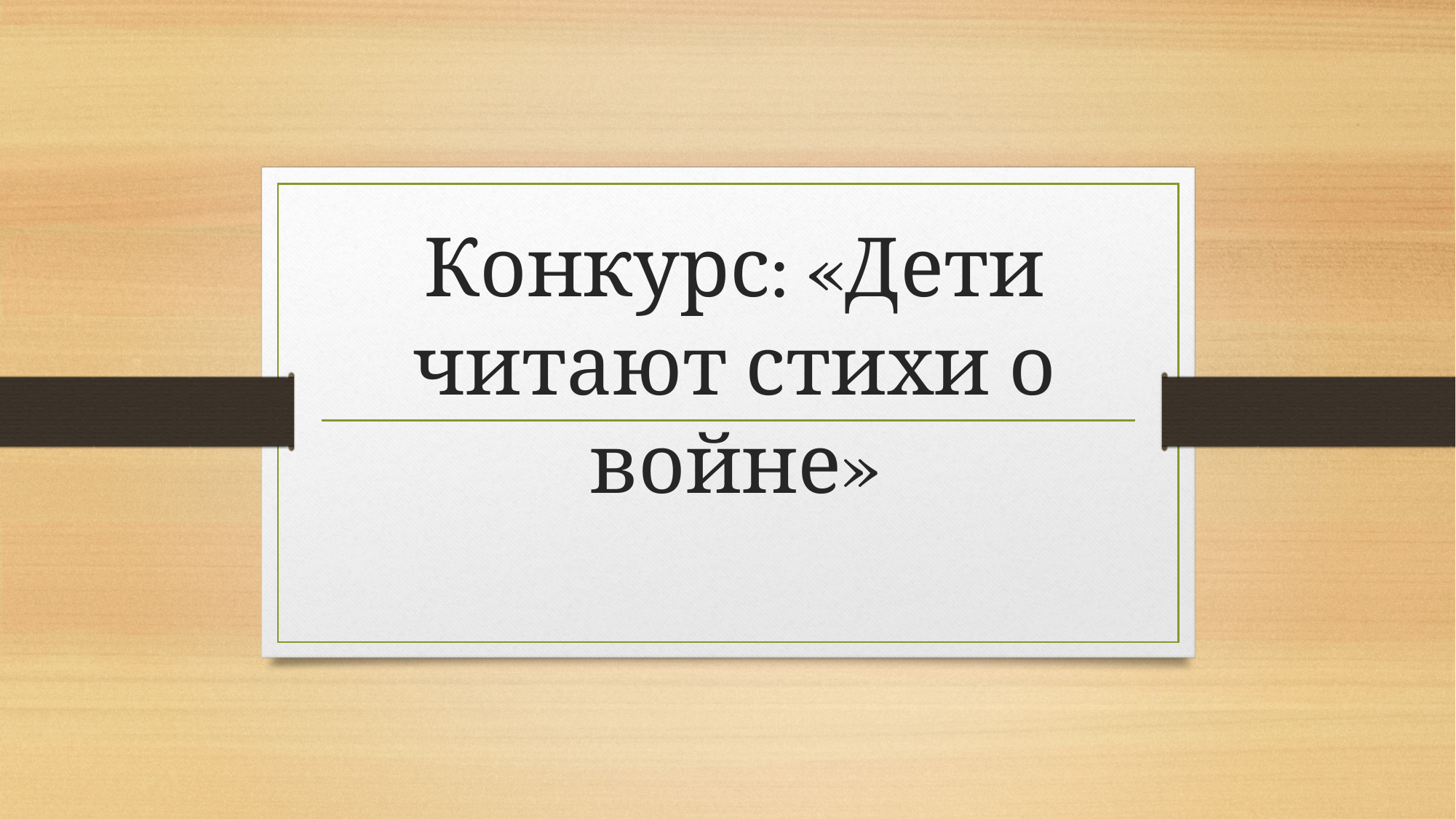

# Конкурс: «Дети читают стихи о войне»